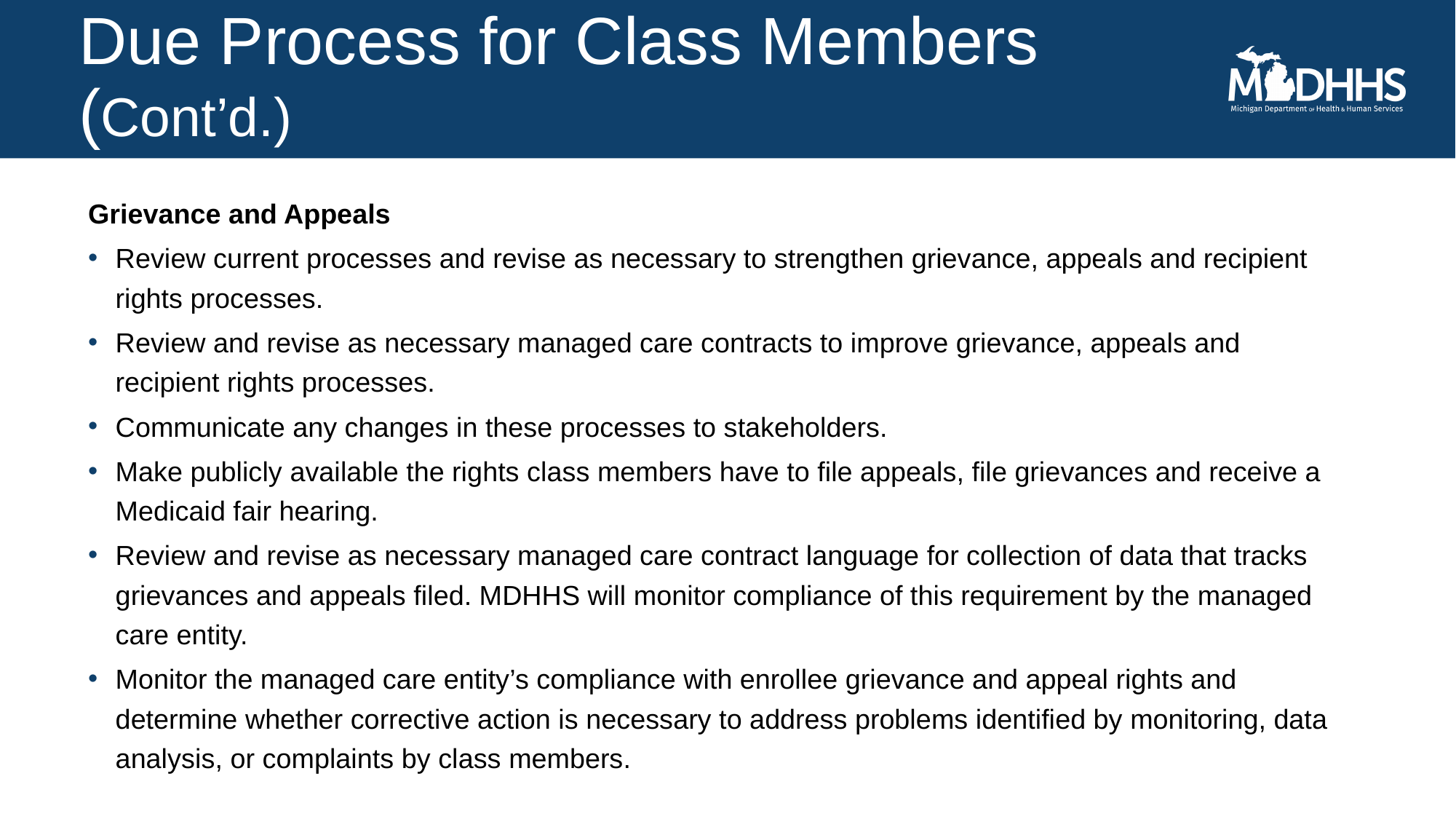

# Due Process for Class Members (Cont’d.)
Grievance and Appeals
Review current processes and revise as necessary to strengthen grievance, appeals and recipient rights processes.
Review and revise as necessary managed care contracts to improve grievance, appeals and recipient rights processes.
Communicate any changes in these processes to stakeholders.
Make publicly available the rights class members have to file appeals, file grievances and receive a Medicaid fair hearing.
Review and revise as necessary managed care contract language for collection of data that tracks grievances and appeals filed. MDHHS will monitor compliance of this requirement by the managed care entity.
Monitor the managed care entity’s compliance with enrollee grievance and appeal rights and determine whether corrective action is necessary to address problems identified by monitoring, data analysis, or complaints by class members.